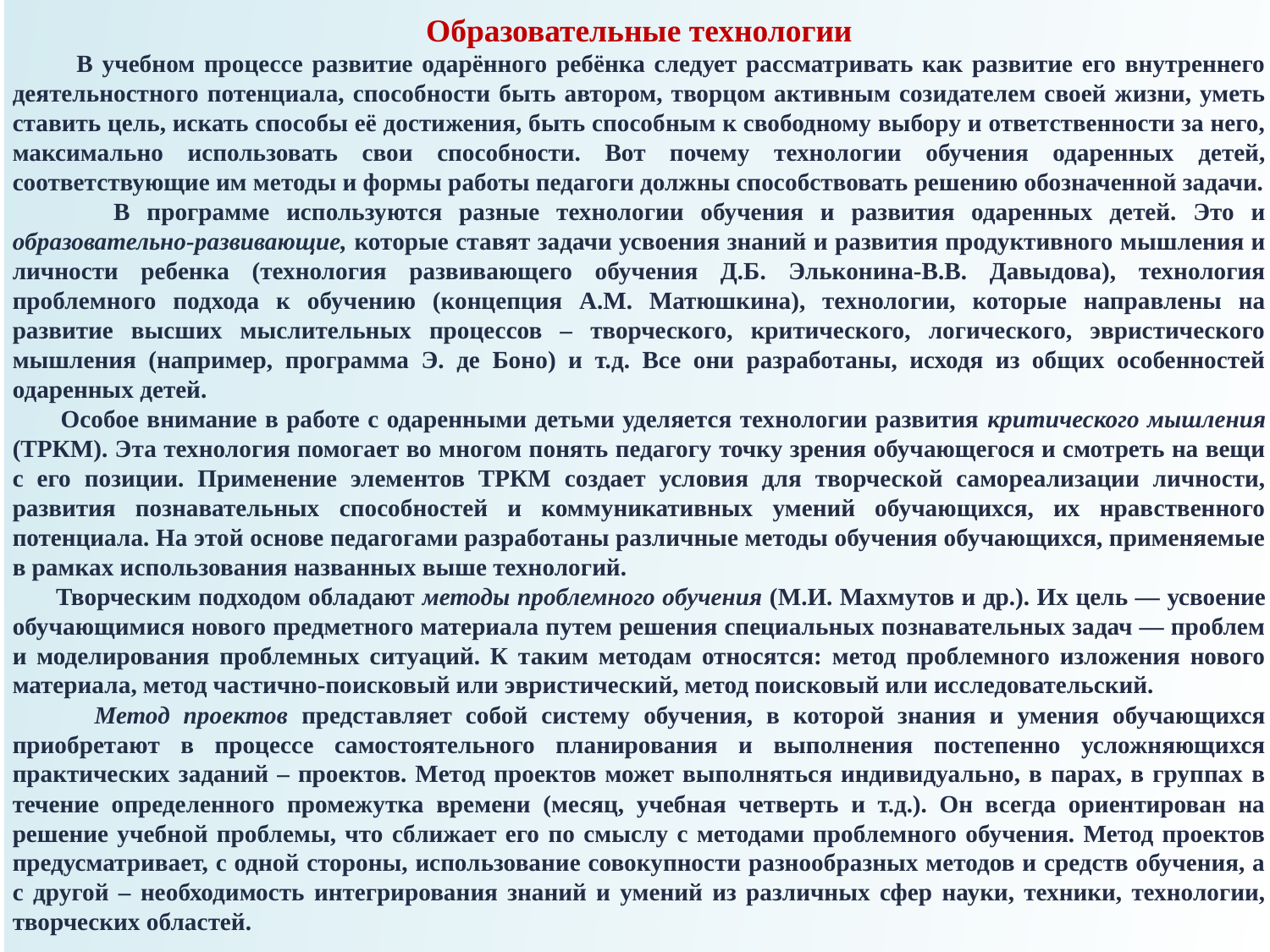

Образовательные технологии
       В учебном процессе развитие одарённого ребёнка следует рассматривать как развитие его внутреннего деятельностного потенциала, способности быть автором, творцом активным созидателем своей жизни, уметь ставить цель, искать способы её достижения, быть способным к свободному выбору и ответственности за него, максимально использовать свои способности. Вот почему технологии обучения одаренных детей, соответствующие им методы и формы работы педагоги должны способствовать решению обозначенной задачи.
      В программе используются разные технологии обучения и развития одаренных детей. Это и образовательно-развивающие, которые ставят задачи усвоения знаний и развития продуктивного мышления и личности ребенка (технология развивающего обучения Д.Б. Эльконина-В.В. Давыдова), технология проблемного подхода к обучению (концепция А.М. Матюшкина), технологии, которые направлены на развитие высших мыслительных процессов – творческого, критического, логического, эвристического мышления (например, программа Э. де Боно) и т.д. Все они разработаны, исходя из общих особенностей одаренных детей.
      Особое внимание в работе с одаренными детьми уделяется технологии развития критического мышления (ТРКМ). Эта технология помогает во многом понять педагогу точку зрения обучающегося и смотреть на вещи с его позиции. Применение элементов ТРКМ создает условия для творческой самореализации личности, развития познавательных способностей и коммуникативных умений обучающихся, их нравственного потенциала. На этой основе педагогами разработаны различные методы обучения обучающихся, применяемые в рамках использования названных выше технологий.
      Творческим подходом обладают методы проблемного обучения (М.И. Махмутов и др.). Их цель — усвоение обучающимися нового предметного материала путем решения специальных познавательных задач — проблем и моделирования проблемных ситуаций. К таким методам относятся: метод проблемного изложения нового материала, метод частично-поисковый или эвристический, метод поисковый или исследовательский.
      Метод проектов представляет собой систему обучения, в которой знания и умения обучающихся приобретают в процессе самостоятельного планирования и выполнения постепенно усложняющихся практических заданий – проектов. Метод проектов может выполняться индивидуально, в парах, в группах в течение определенного промежутка времени (месяц, учебная четверть и т.д.). Он всегда ориентирован на решение учебной проблемы, что сближает его по смыслу с методами проблемного обучения. Метод проектов предусматривает, с одной стороны, использование совокупности разнообразных методов и средств обучения, а с другой – необходимость интегрирования знаний и умений из различных сфер науки, техники, технологии, творческих областей.